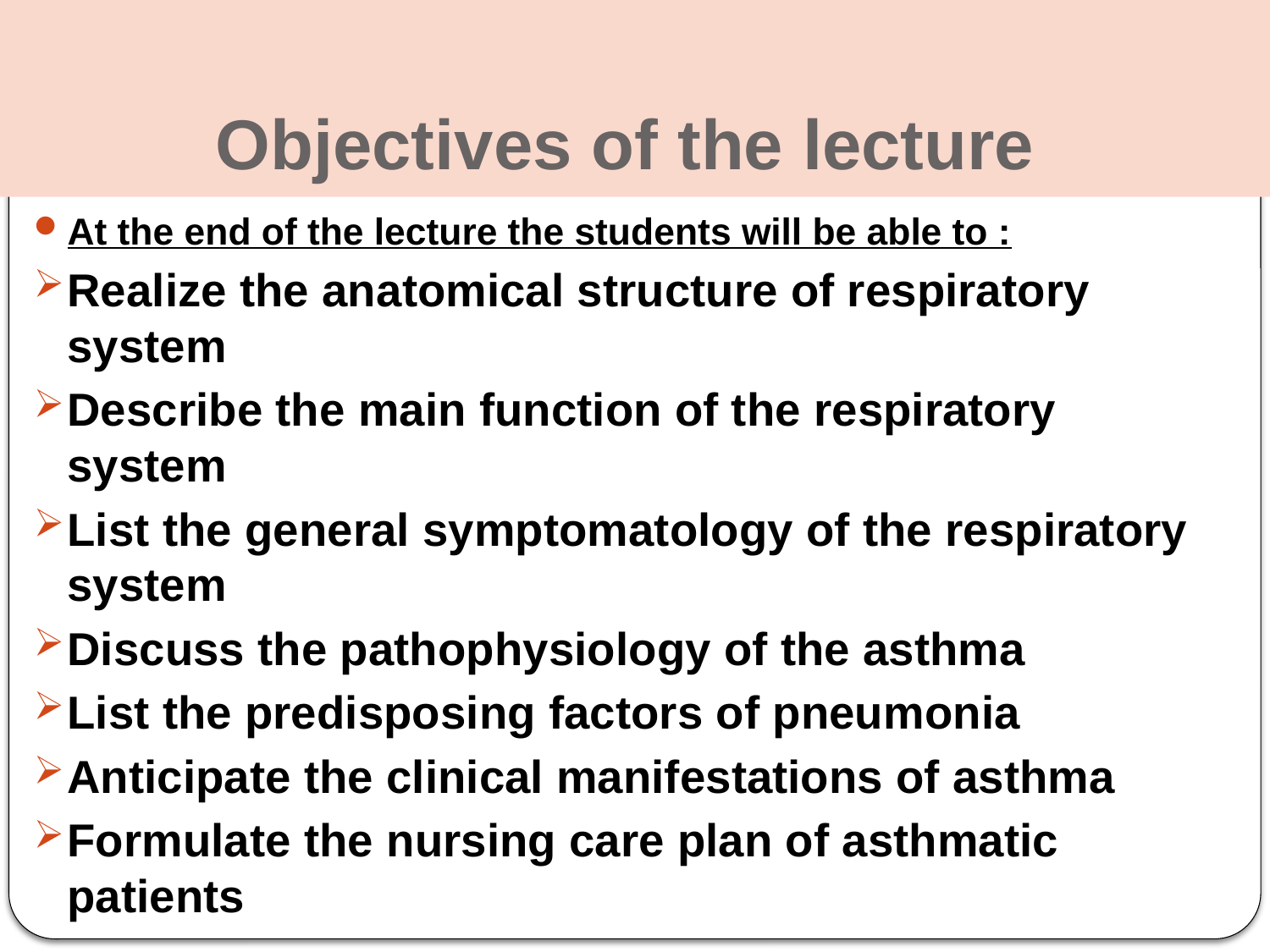

# Objectives of the lecture
At the end of the lecture the students will be able to :
Realize the anatomical structure of respiratory system
Describe the main function of the respiratory system
List the general symptomatology of the respiratory system
Discuss the pathophysiology of the asthma
List the predisposing factors of pneumonia
Anticipate the clinical manifestations of asthma
Formulate the nursing care plan of asthmatic patients